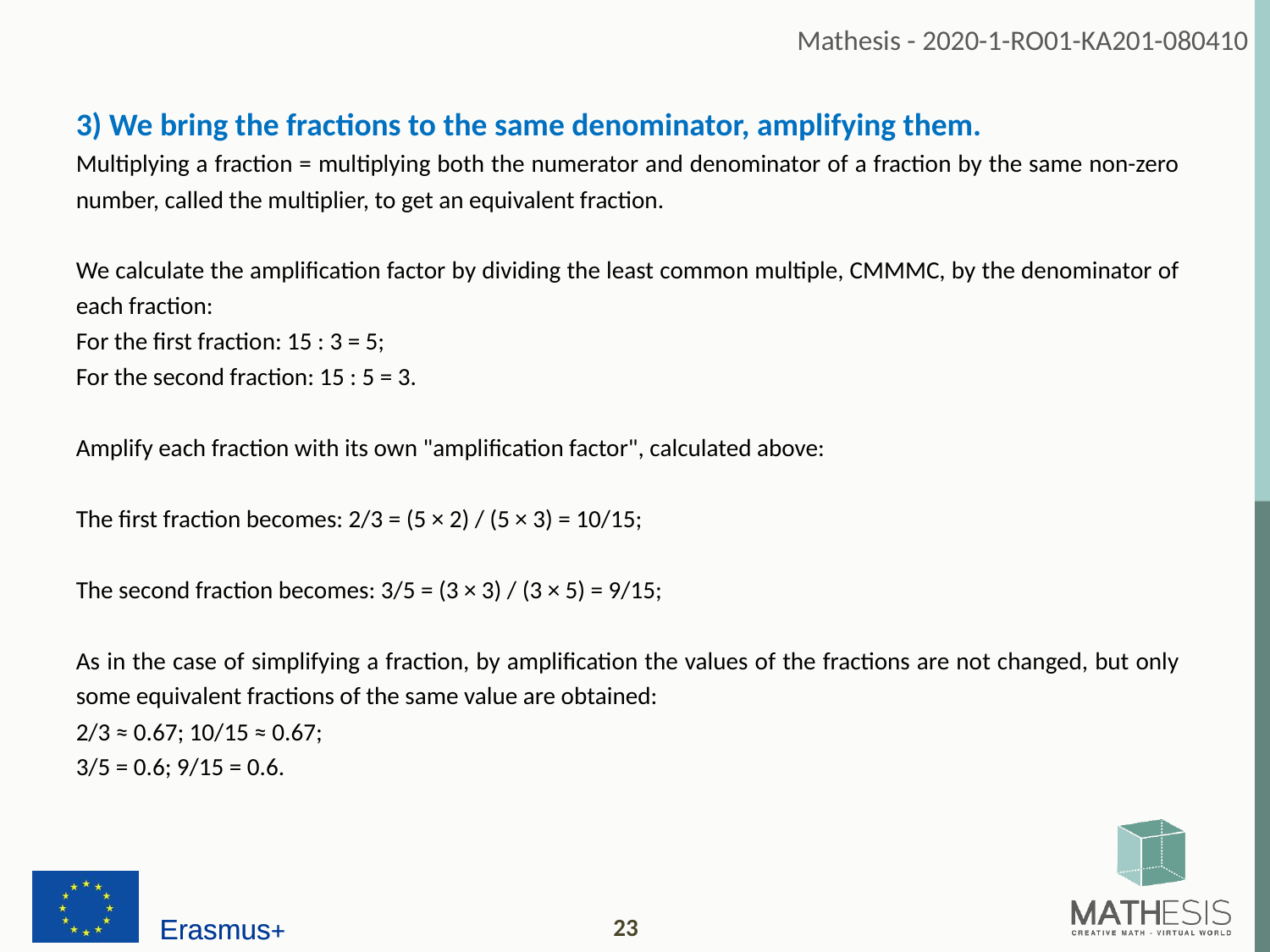

3) We bring the fractions to the same denominator, amplifying them.
Multiplying a fraction = multiplying both the numerator and denominator of a fraction by the same non-zero number, called the multiplier, to get an equivalent fraction.

We calculate the amplification factor by dividing the least common multiple, CMMMC, by the denominator of each fraction:
For the first fraction: 15 : 3 = 5;
For the second fraction: 15 : 5 = 3.

Amplify each fraction with its own "amplification factor", calculated above:

The first fraction becomes: 2/3 = (5 × 2) / (5 × 3) = 10/15;

The second fraction becomes: 3/5 = (3 × 3) / (3 × 5) = 9/15;

As in the case of simplifying a fraction, by amplification the values of the fractions are not changed, but only some equivalent fractions of the same value are obtained:
2/3 ≈ 0.67; 10/15 ≈ 0.67;
3/5 = 0.6; 9/15 = 0.6.